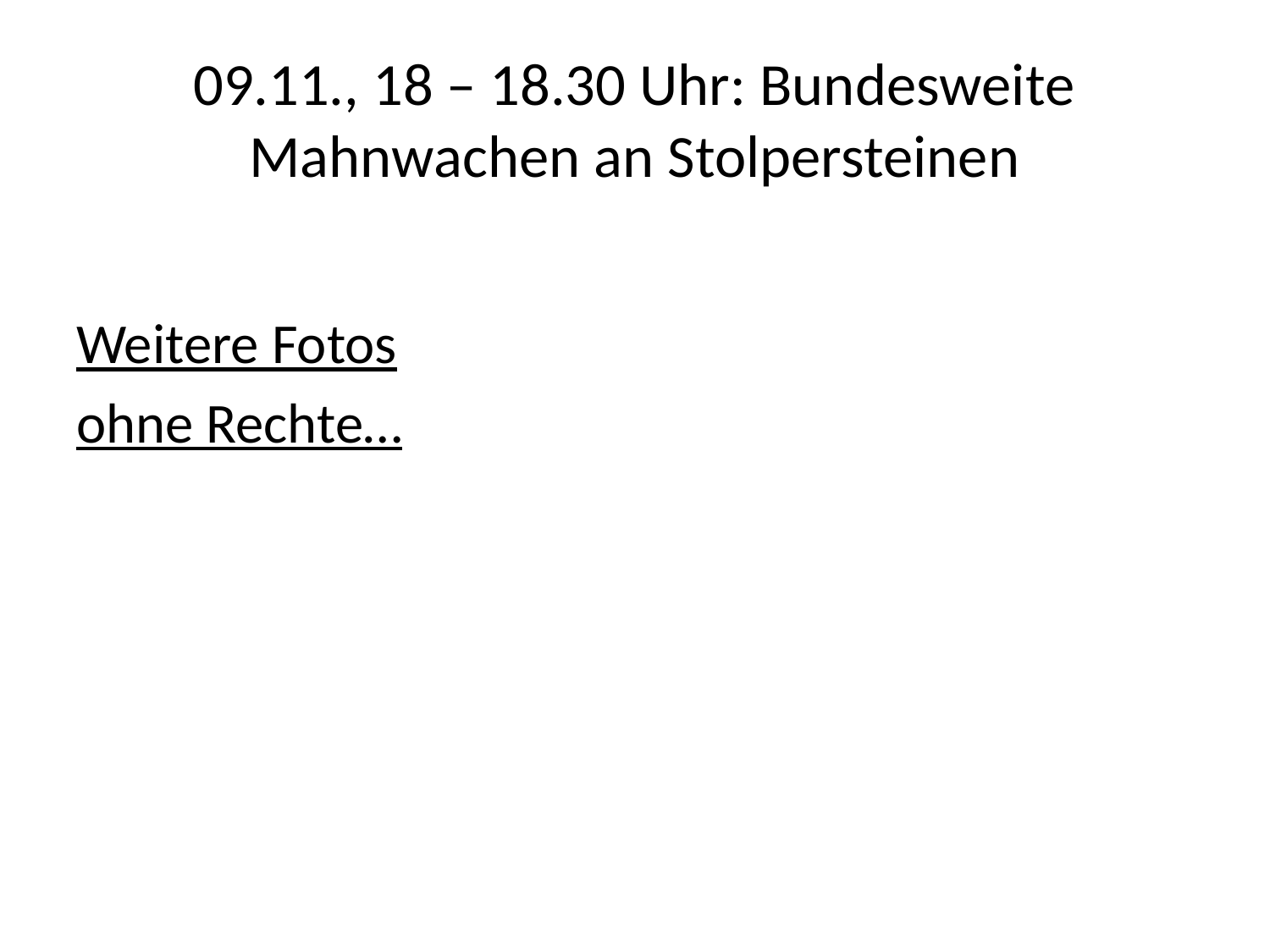

# 09.11., 18 – 18.30 Uhr: Bundesweite Mahnwachen an Stolpersteinen

Weitere Fotos
ohne Rechte…